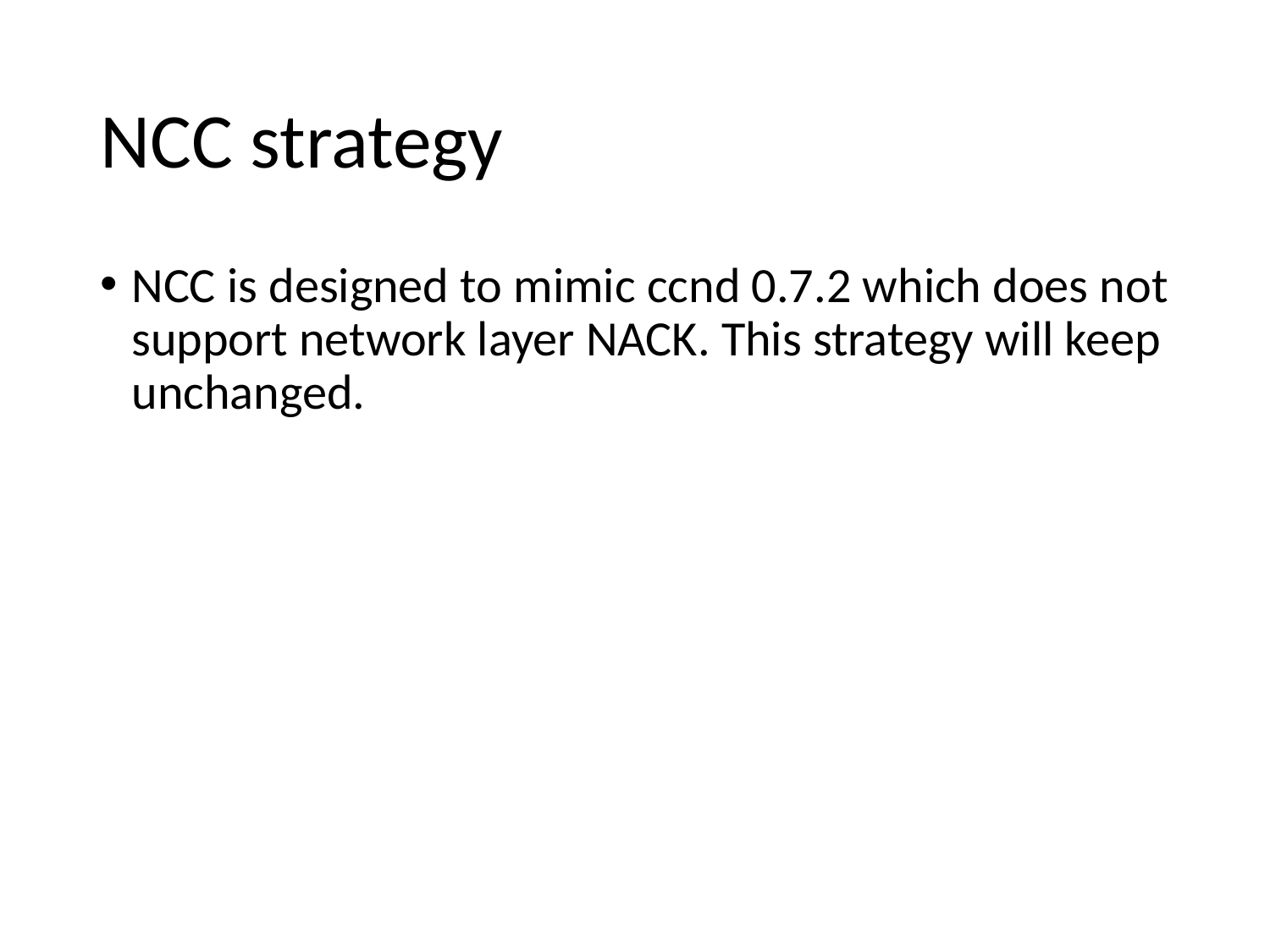

# NCC strategy
NCC is designed to mimic ccnd 0.7.2 which does not support network layer NACK. This strategy will keep unchanged.